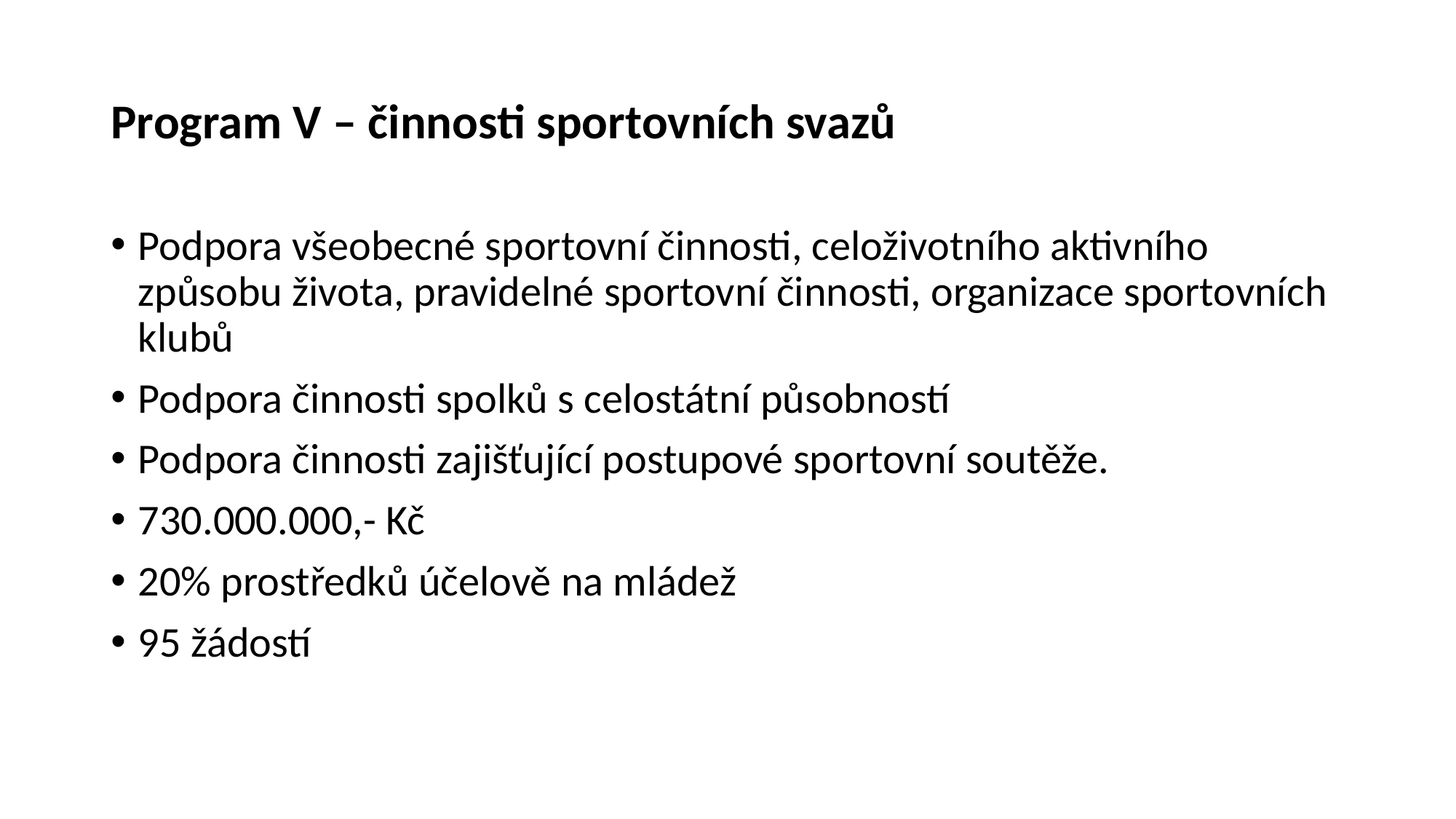

# Program V – činnosti sportovních svazů
Podpora všeobecné sportovní činnosti, celoživotního aktivního způsobu života, pravidelné sportovní činnosti, organizace sportovních klubů
Podpora činnosti spolků s celostátní působností
Podpora činnosti zajišťující postupové sportovní soutěže.
730.000.000,- Kč
20% prostředků účelově na mládež
95 žádostí